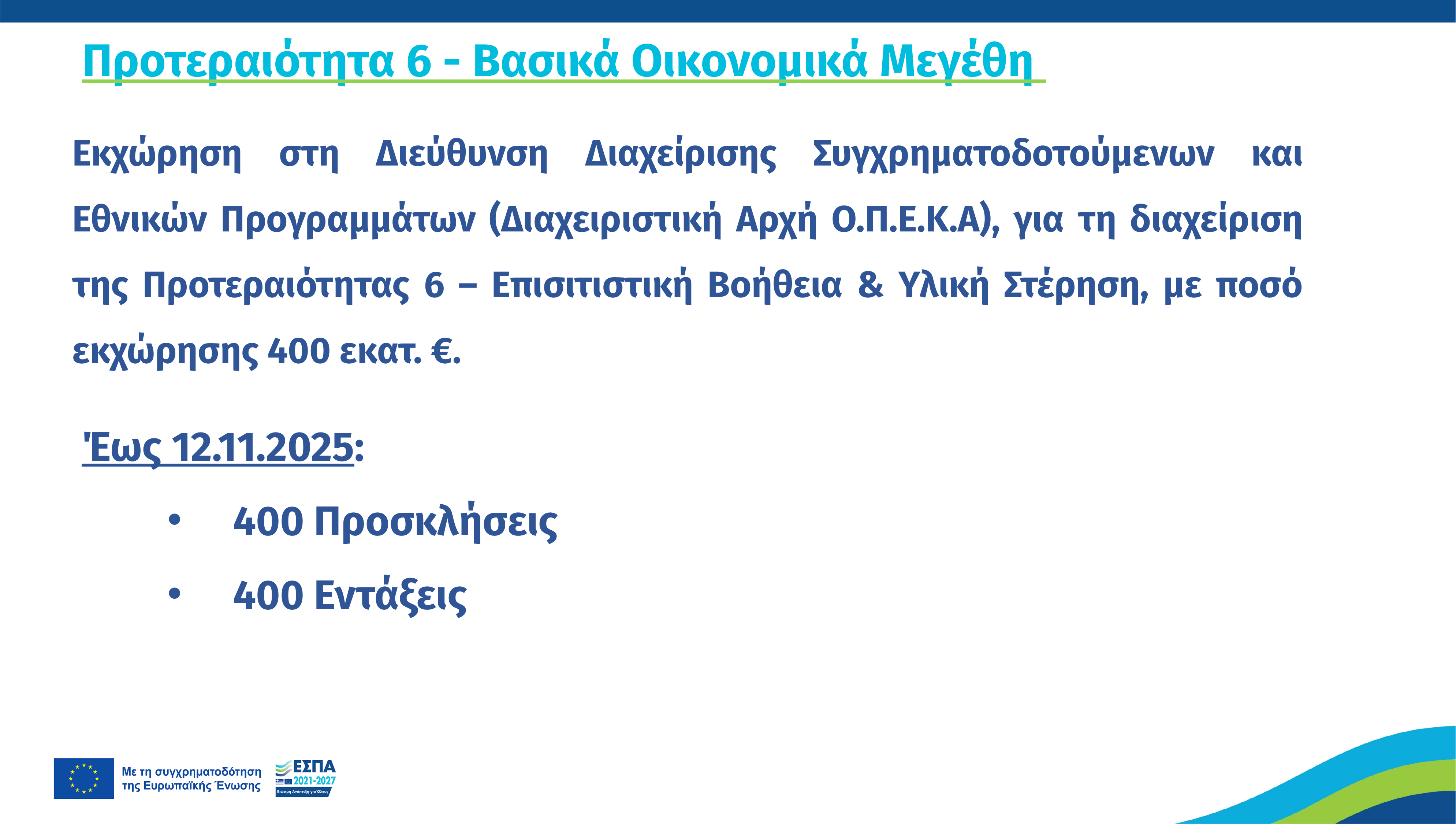

Προτεραιότητα 6 - Βασικά Οικονομικά Μεγέθη
Εκχώρηση στη Διεύθυνση Διαχείρισης Συγχρηματοδοτούμενων και Εθνικών Προγραμμάτων (Διαχειριστική Αρχή Ο.Π.Ε.Κ.Α), για τη διαχείριση της Προτεραιότητας 6 – Επισιτιστική Βοήθεια & Υλική Στέρηση, με ποσό εκχώρησης 400 εκατ. €.
Έως 12.11.2025:
400 Προσκλήσεις
400 Εντάξεις